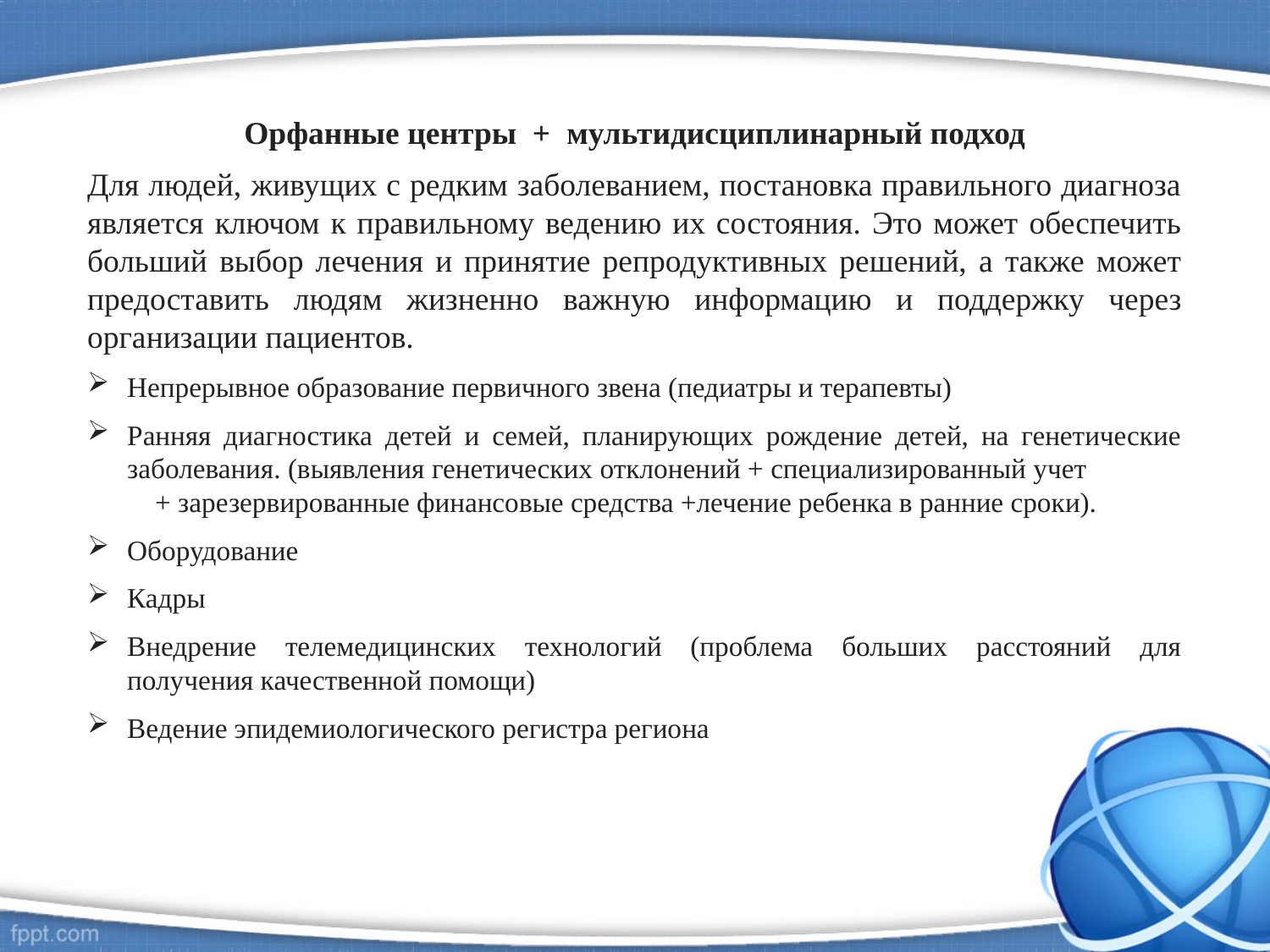

Орфанные центры  +  мультидисциплинарный подход
Для людей, живущих с редким заболеванием, постановка правильного диагноза является ключом к правильному ведению их состояния. Это может обеспечить больший выбор лечения и принятие репродуктивных решений, а также может предоставить людям жизненно важную информацию и поддержку через организации пациентов.
Непрерывное образование первичного звена (педиатры и терапевты)
Ранняя диагностика детей и семей, планирующих рождение детей, на генетические заболевания. (выявления генетических отклонений + специализированный учет                  + зарезервированные финансовые средства +лечение ребенка в ранние сроки).
Оборудование
Кадры
Внедрение телемедицинских технологий (проблема больших расстояний для получения качественной помощи)
Ведение эпидемиологического регистра региона